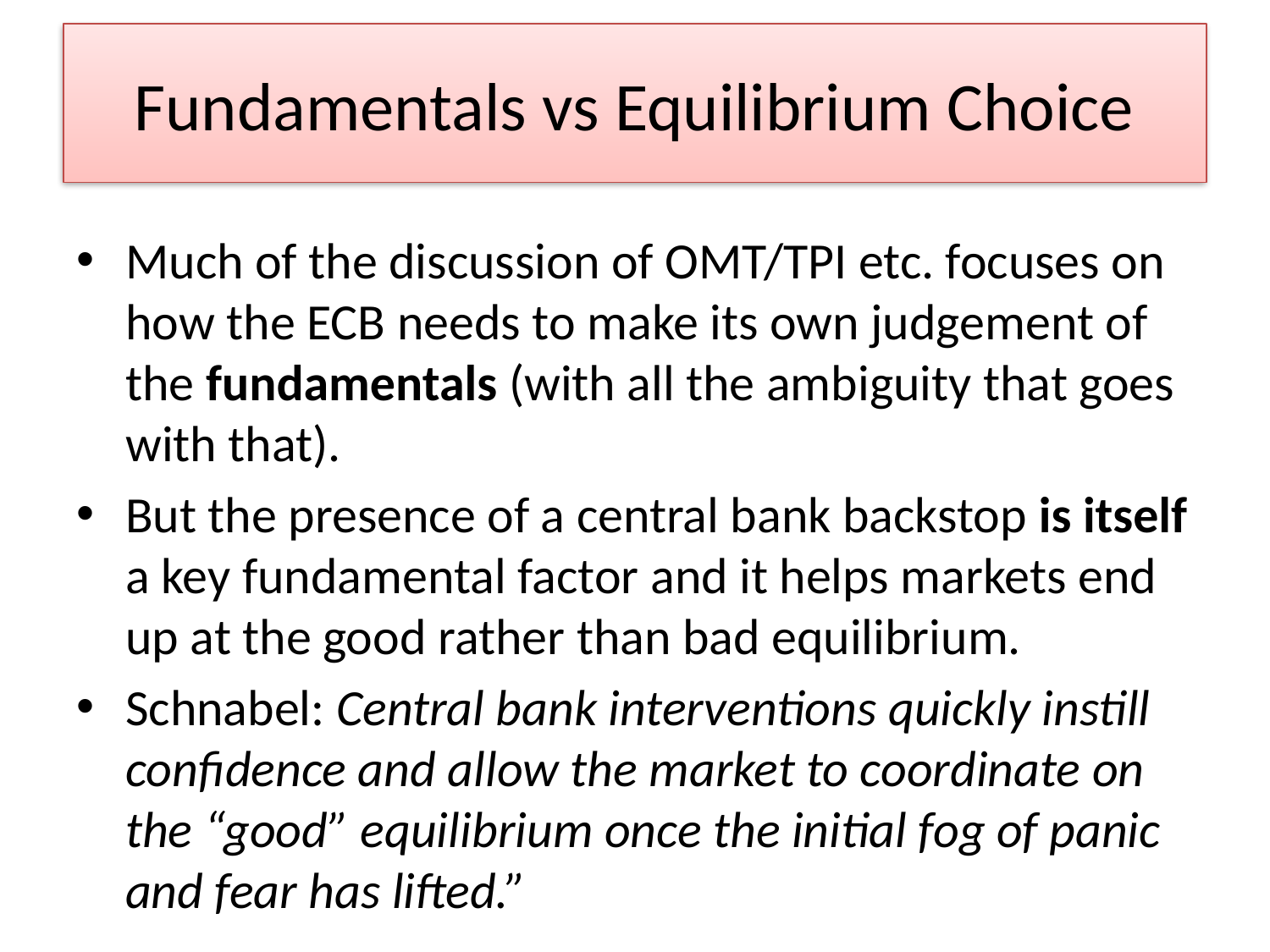

# Fundamentals vs Equilibrium Choice
Much of the discussion of OMT/TPI etc. focuses on how the ECB needs to make its own judgement of the fundamentals (with all the ambiguity that goes with that).
But the presence of a central bank backstop is itself a key fundamental factor and it helps markets end up at the good rather than bad equilibrium.
Schnabel: Central bank interventions quickly instill confidence and allow the market to coordinate on the “good” equilibrium once the initial fog of panic and fear has lifted.”